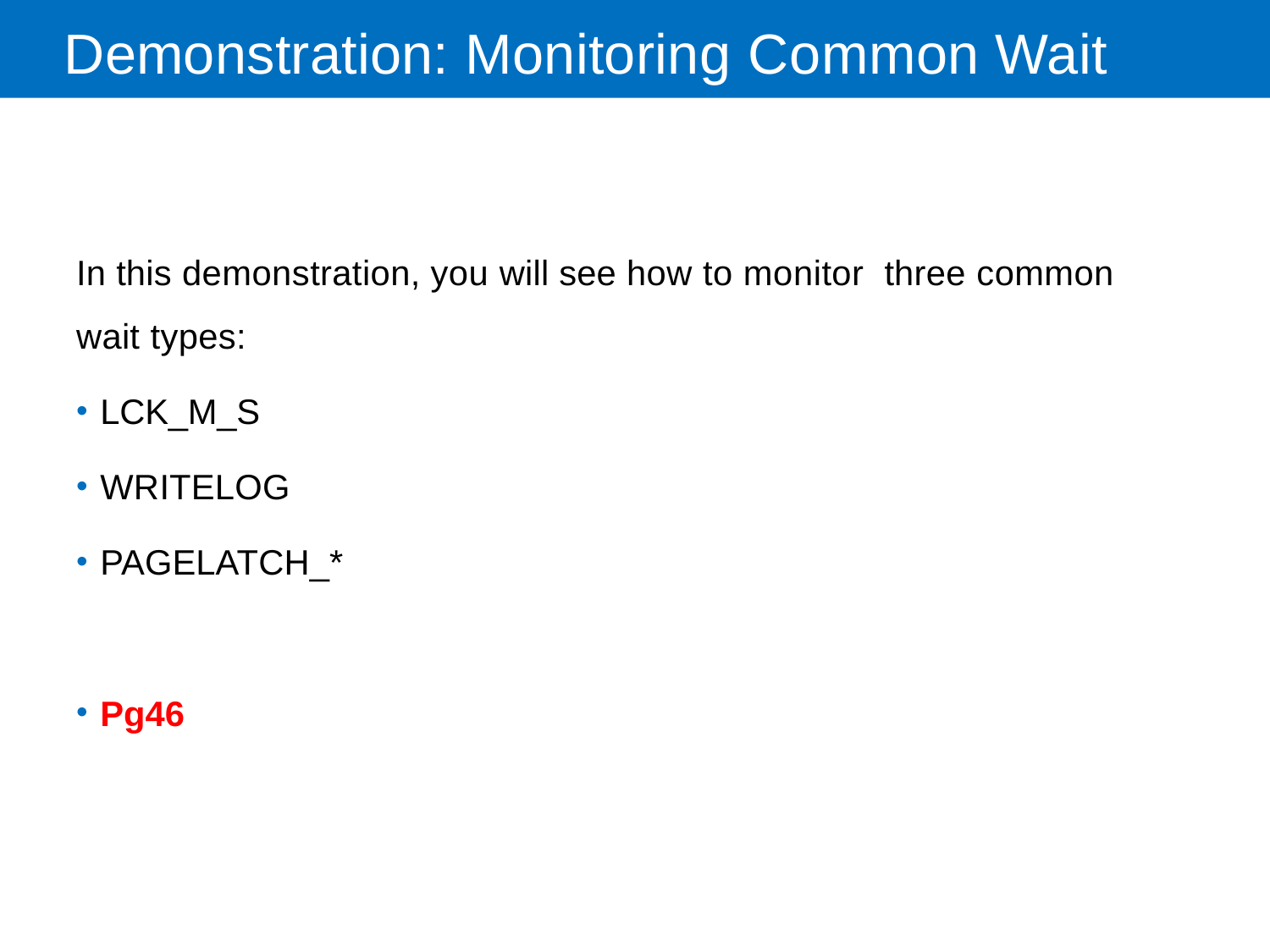

Demonstration: Monitoring Common Wait Types

In this demonstration, you will see how to monitor  three common wait types:
LCK_M_S
WRITELOG
PAGELATCH_*

Pg46